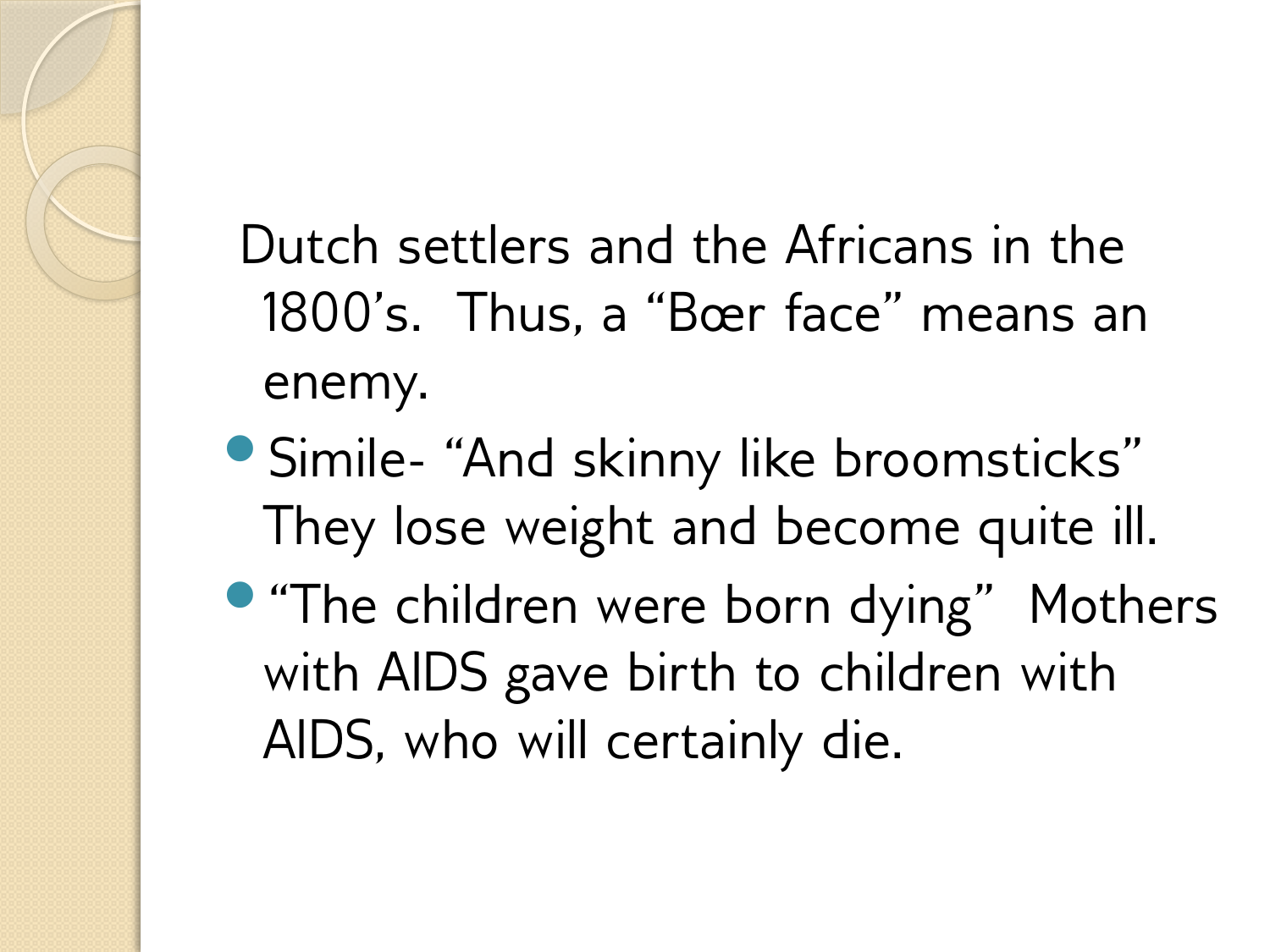

#
 Dutch settlers and the Africans in the 1800’s.  Thus, a “Boer face” means an enemy.
Simile- “And skinny like broomsticks”   They lose weight and become quite ill.
“The children were born dying”  Mothers with AIDS gave birth to children with AIDS, who will certainly die.